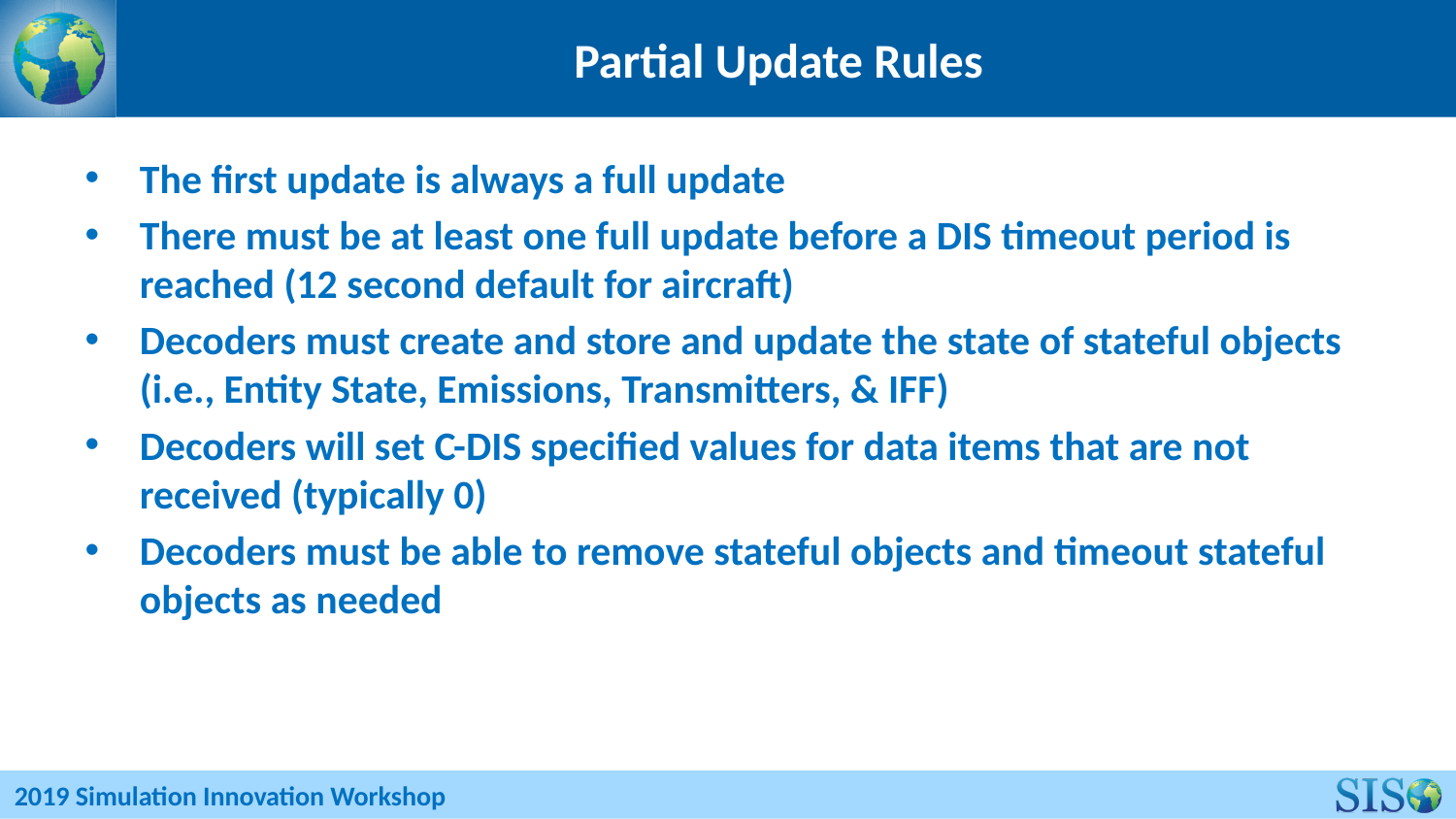

# Partial Update Rules
The first update is always a full update
There must be at least one full update before a DIS timeout period is reached (12 second default for aircraft)
Decoders must create and store and update the state of stateful objects (i.e., Entity State, Emissions, Transmitters, & IFF)
Decoders will set C-DIS specified values for data items that are not received (typically 0)
Decoders must be able to remove stateful objects and timeout stateful objects as needed